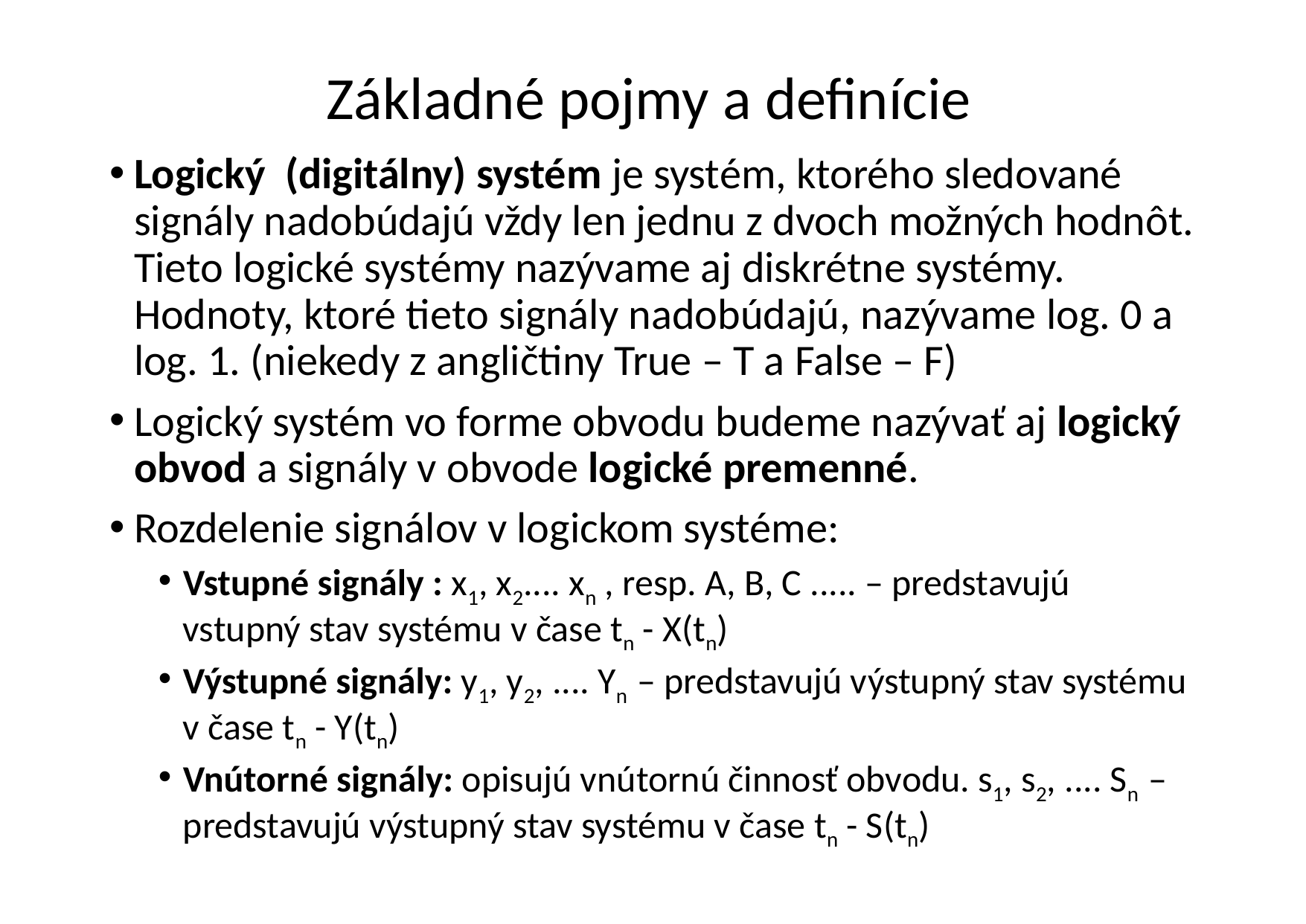

# Základné pojmy a definície
Logický  (digitálny) systém je systém, ktorého sledované signály nadobúdajú vždy len jednu z dvoch možných hodnôt. Tieto logické systémy nazývame aj diskrétne systémy. Hodnoty, ktoré tieto signály nadobúdajú, nazývame log. 0 a log. 1. (niekedy z angličtiny True – T a False – F)
Logický systém vo forme obvodu budeme nazývať aj logický obvod a signály v obvode logické premenné.
Rozdelenie signálov v logickom systéme:
Vstupné signály : x1, x2.... xn , resp. A, B, C ..... – predstavujú vstupný stav systému v čase tn - X(tn)
Výstupné signály: y1, y2, .... Yn  – predstavujú výstupný stav systému v čase tn - Y(tn)
Vnútorné signály: opisujú vnútornú činnosť obvodu. s1, s2, .... Sn  – predstavujú výstupný stav systému v čase tn - S(tn)